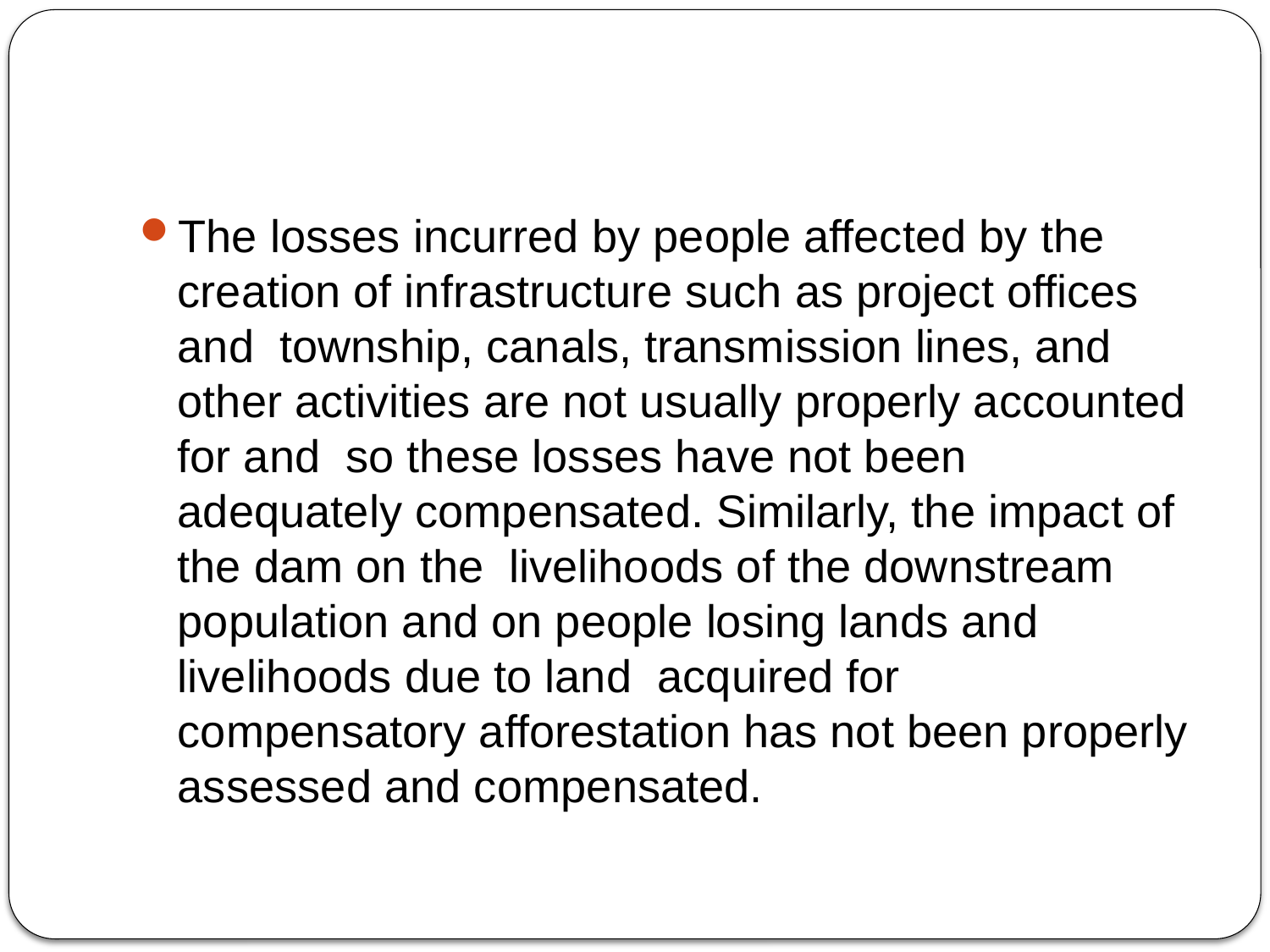

#
The losses incurred by people affected by the creation of infrastructure such as project offices and  township, canals, transmission lines, and other activities are not usually properly accounted for and  so these losses have not been adequately compensated. Similarly, the impact of the dam on the  livelihoods of the downstream population and on people losing lands and livelihoods due to land  acquired for compensatory afforestation has not been properly assessed and compensated.